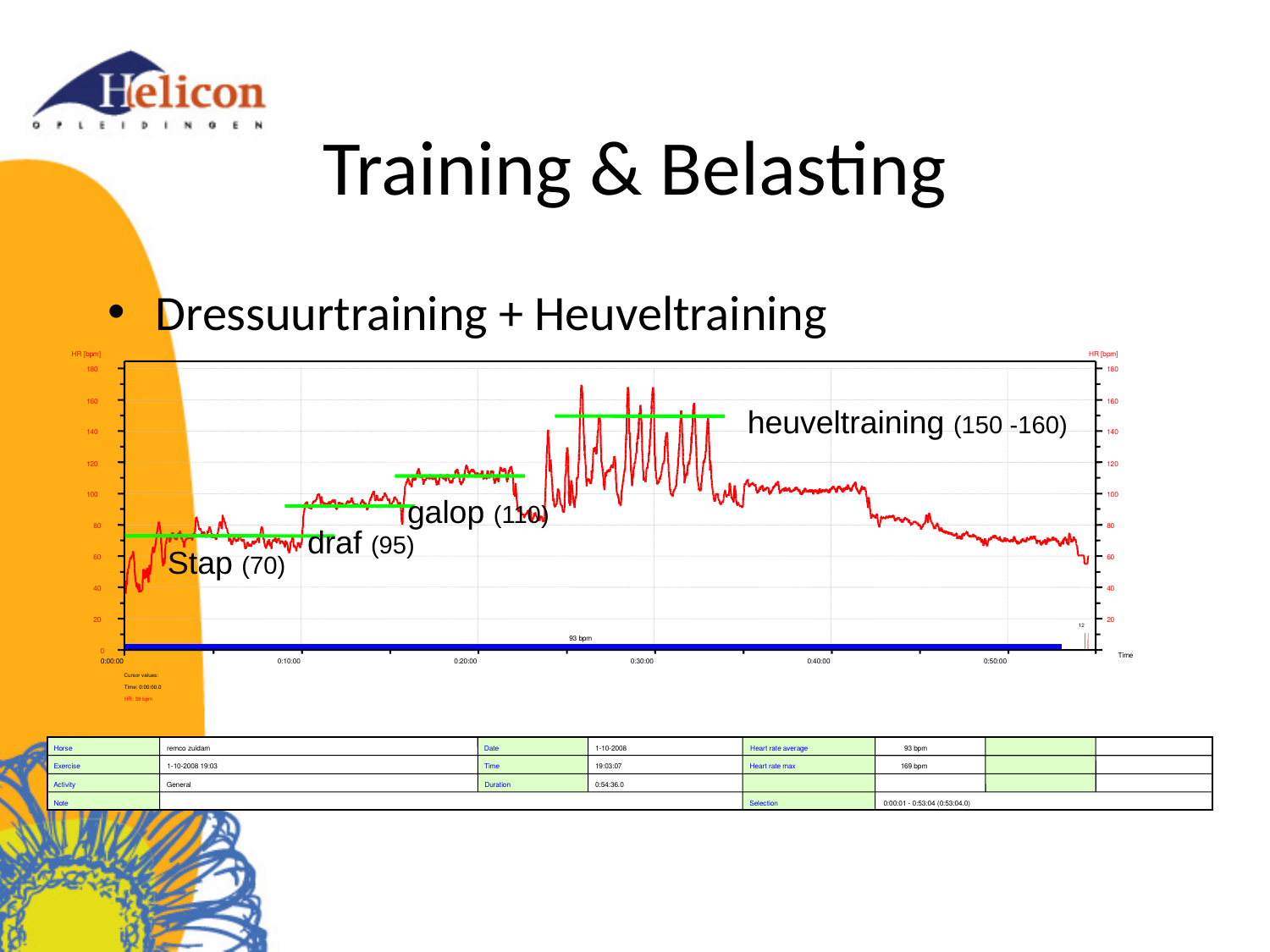

# Training & Belasting
Dressuurtraining + Heuveltraining

HR [bpm]
HR [bpm]
180
180

160
160

140
140

120
120

100
100

80
80

60
60

40

40

20
20

0

Time
0:00:00
0:10:00
0:20:00
0:30:00
0:40:00
0:50:00

Horse
remco zuidam
Date
1-10-2008
Heart rate average
93 bpm

Exercise
1-10-2008 19:03
Time
19:03:07
Heart rate max
169 bpm

Activity
General
Duration
0:54:36.0

Note
Selection
0:00:01 - 0:53:04 (0:53:04.0)

1
2

93 bpm

Cursor values:
Time: 0:00:00.0
HR: 38 bpm
heuveltraining (150 -160)

galop (110)

draf (95)

Stap (70)